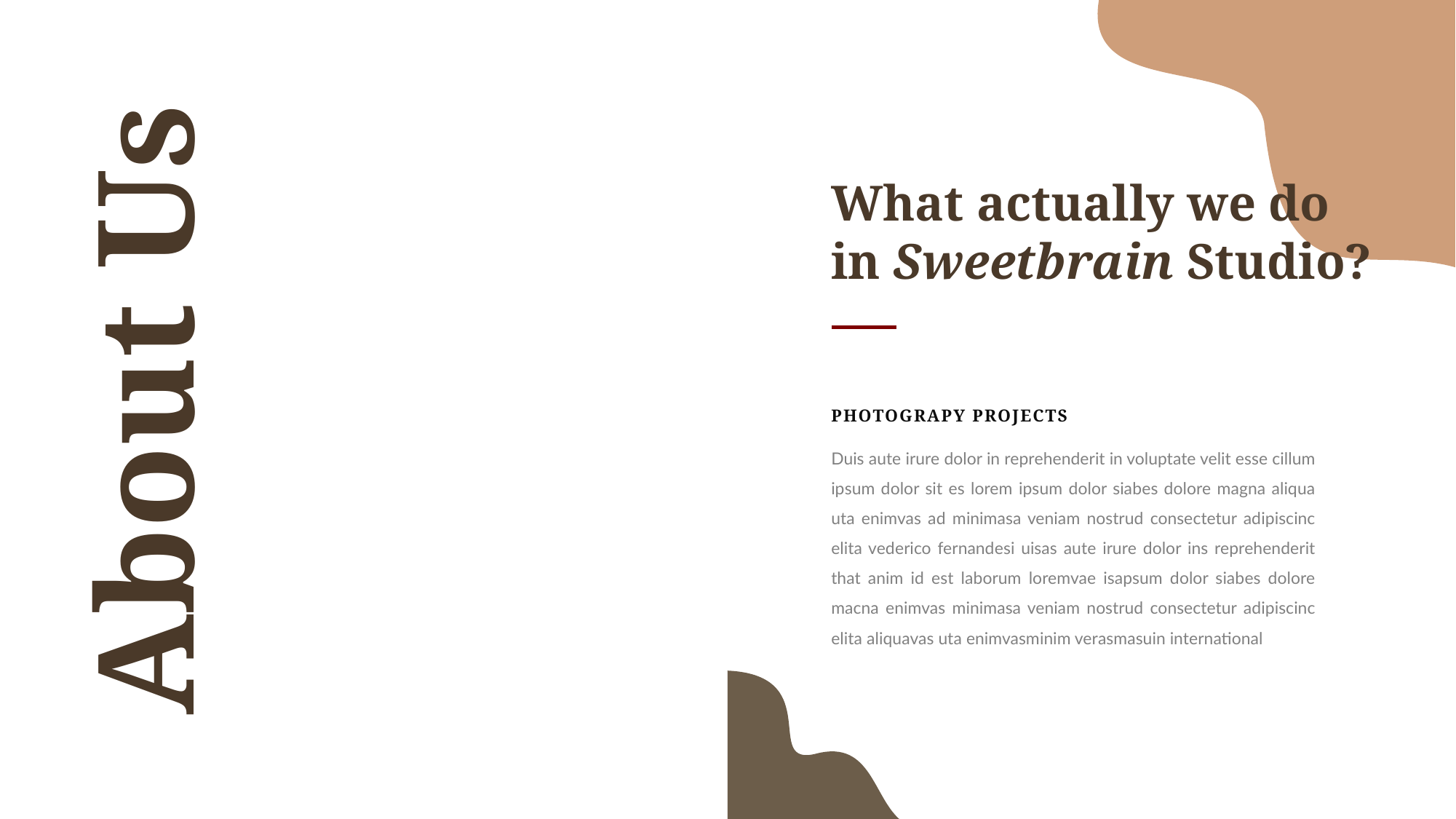

What actually we do in Sweetbrain Studio?
About Us
PHOTOGRAPY PROJECTS
Duis aute irure dolor in reprehenderit in voluptate velit esse cillum ipsum dolor sit es lorem ipsum dolor siabes dolore magna aliqua uta enimvas ad minimasa veniam nostrud consectetur adipiscinc elita vederico fernandesi uisas aute irure dolor ins reprehenderit that anim id est laborum loremvae isapsum dolor siabes dolore macna enimvas minimasa veniam nostrud consectetur adipiscinc elita aliquavas uta enimvasminim verasmasuin international